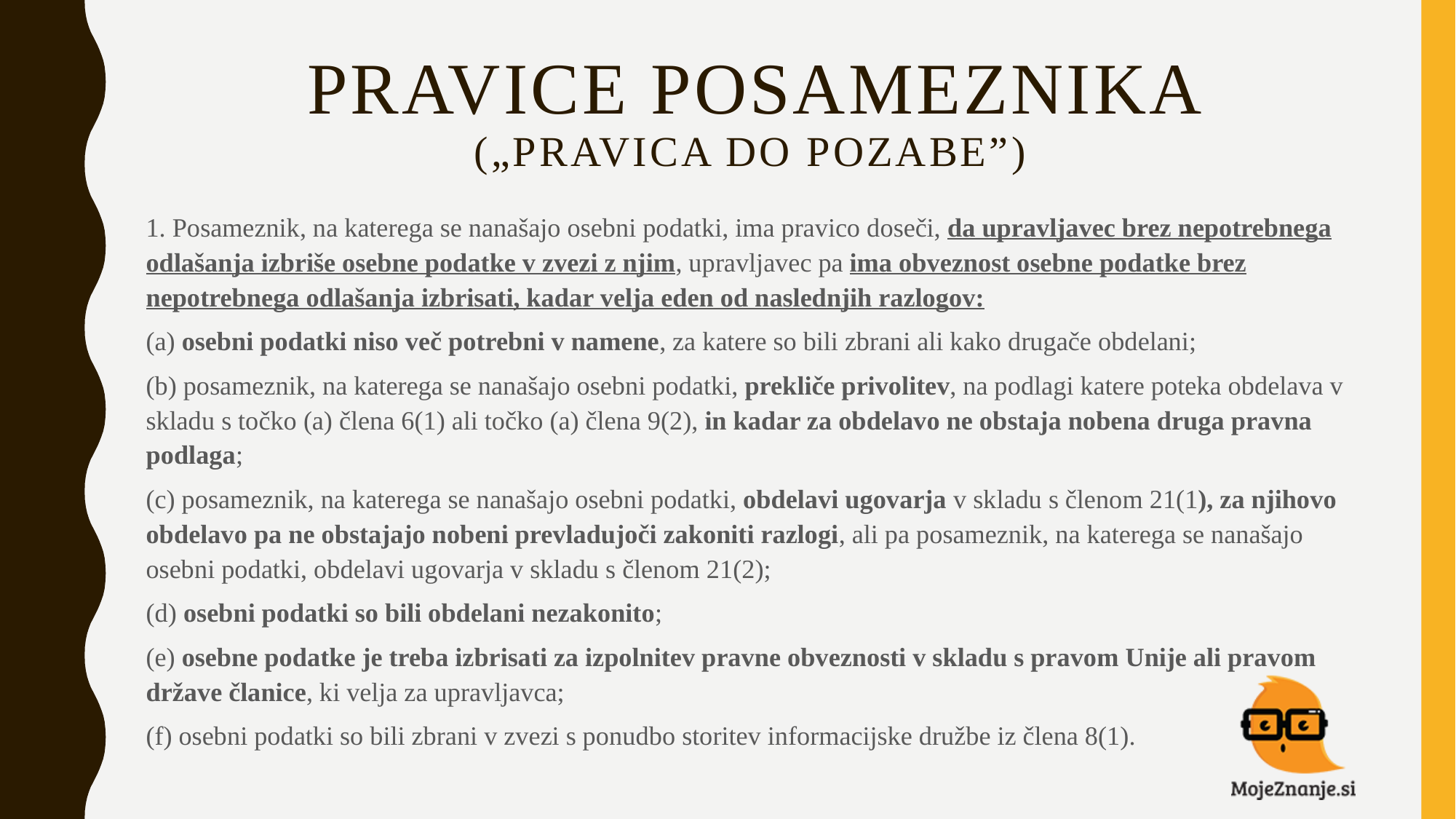

# Pravice posameznika („PRAVICA DO POZABE”)
1. Posameznik, na katerega se nanašajo osebni podatki, ima pravico doseči, da upravljavec brez nepotrebnega odlašanja izbriše osebne podatke v zvezi z njim, upravljavec pa ima obveznost osebne podatke brez nepotrebnega odlašanja izbrisati, kadar velja eden od naslednjih razlogov:
(a) osebni podatki niso več potrebni v namene, za katere so bili zbrani ali kako drugače obdelani;
(b) posameznik, na katerega se nanašajo osebni podatki, prekliče privolitev, na podlagi katere poteka obdelava v skladu s točko (a) člena 6(1) ali točko (a) člena 9(2), in kadar za obdelavo ne obstaja nobena druga pravna podlaga;
(c) posameznik, na katerega se nanašajo osebni podatki, obdelavi ugovarja v skladu s členom 21(1), za njihovo obdelavo pa ne obstajajo nobeni prevladujoči zakoniti razlogi, ali pa posameznik, na katerega se nanašajo osebni podatki, obdelavi ugovarja v skladu s členom 21(2);
(d) osebni podatki so bili obdelani nezakonito;
(e) osebne podatke je treba izbrisati za izpolnitev pravne obveznosti v skladu s pravom Unije ali pravom države članice, ki velja za upravljavca;
(f) osebni podatki so bili zbrani v zvezi s ponudbo storitev informacijske družbe iz člena 8(1).